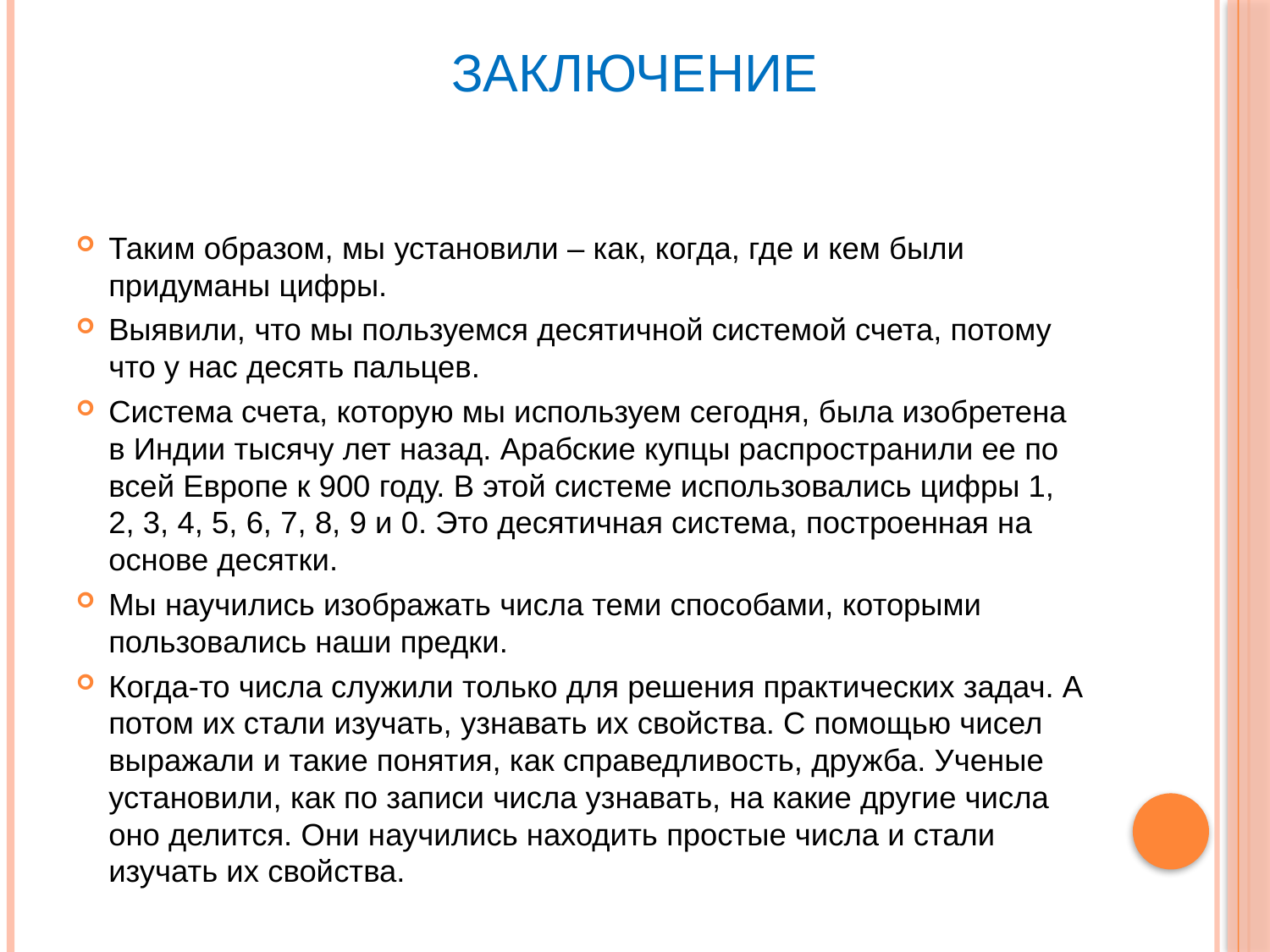

# Заключение
Таким образом, мы установили – как, когда, где и кем были придуманы цифры.
Выявили, что мы пользуемся десятичной системой счета, потому что у нас десять пальцев.
Система счета, которую мы используем сегодня, была изобретена в Индии тысячу лет назад. Арабские купцы распространили ее по всей Европе к 900 году. В этой системе использовались цифры 1, 2, 3, 4, 5, 6, 7, 8, 9 и 0. Это десятичная система, построенная на основе десятки.
Мы научились изображать числа теми способами, которыми пользовались наши предки.
Когда-то числа служили только для решения практических задач. А потом их стали изучать, узнавать их свойства. С помощью чисел выражали и такие понятия, как справедливость, дружба. Ученые установили, как по записи числа узнавать, на какие другие числа оно делится. Они научились находить простые числа и стали изучать их свойства.